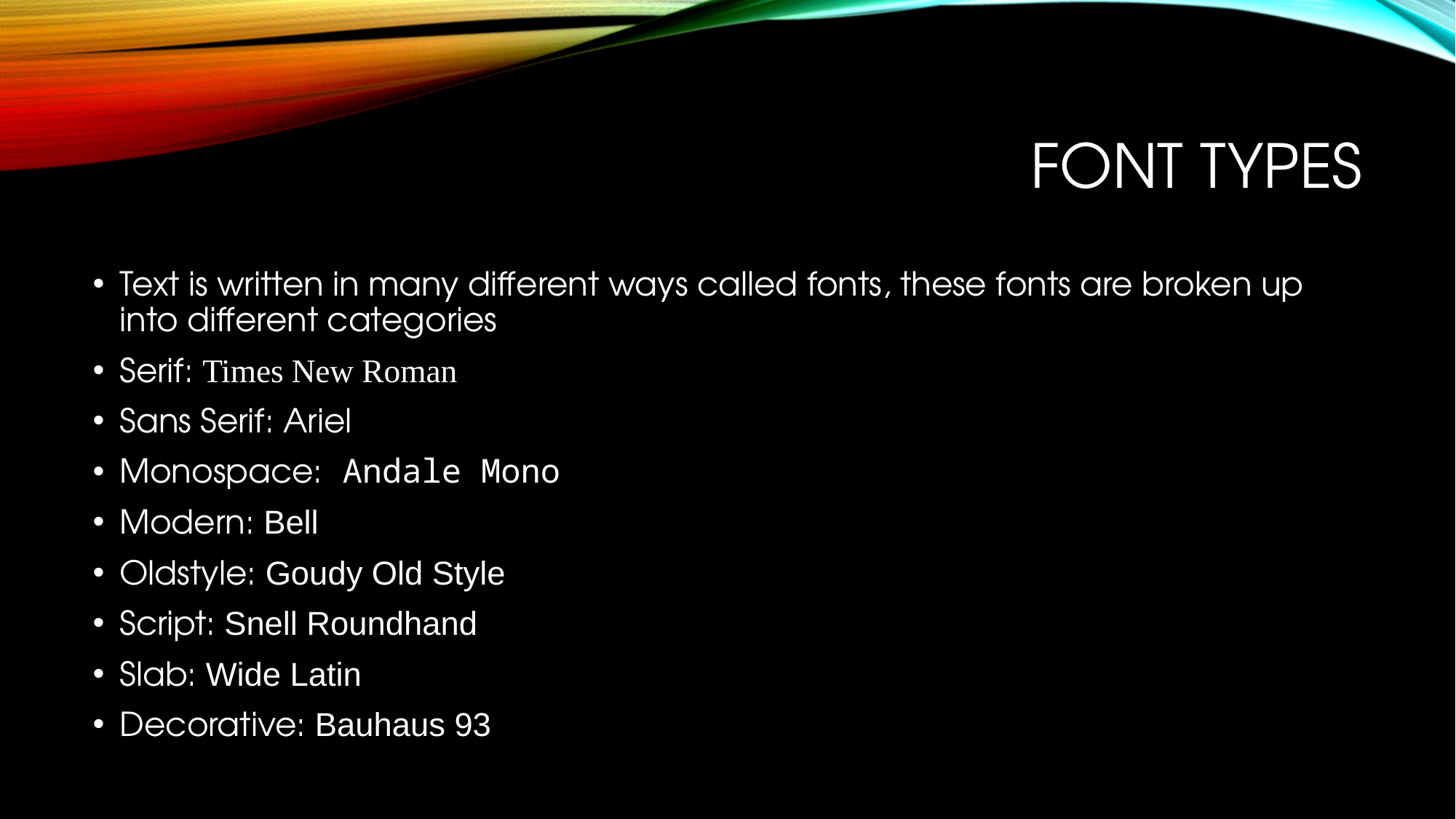

# font Types
Text is written in many different ways called fonts, these fonts are broken up into different categories
Serif: Times New Roman
Sans Serif: Ariel
Monospace: Andale Mono
Modern: Bell
Oldstyle: Goudy Old Style
Script: Snell Roundhand
Slab: Wide Latin
Decorative: Bauhaus 93